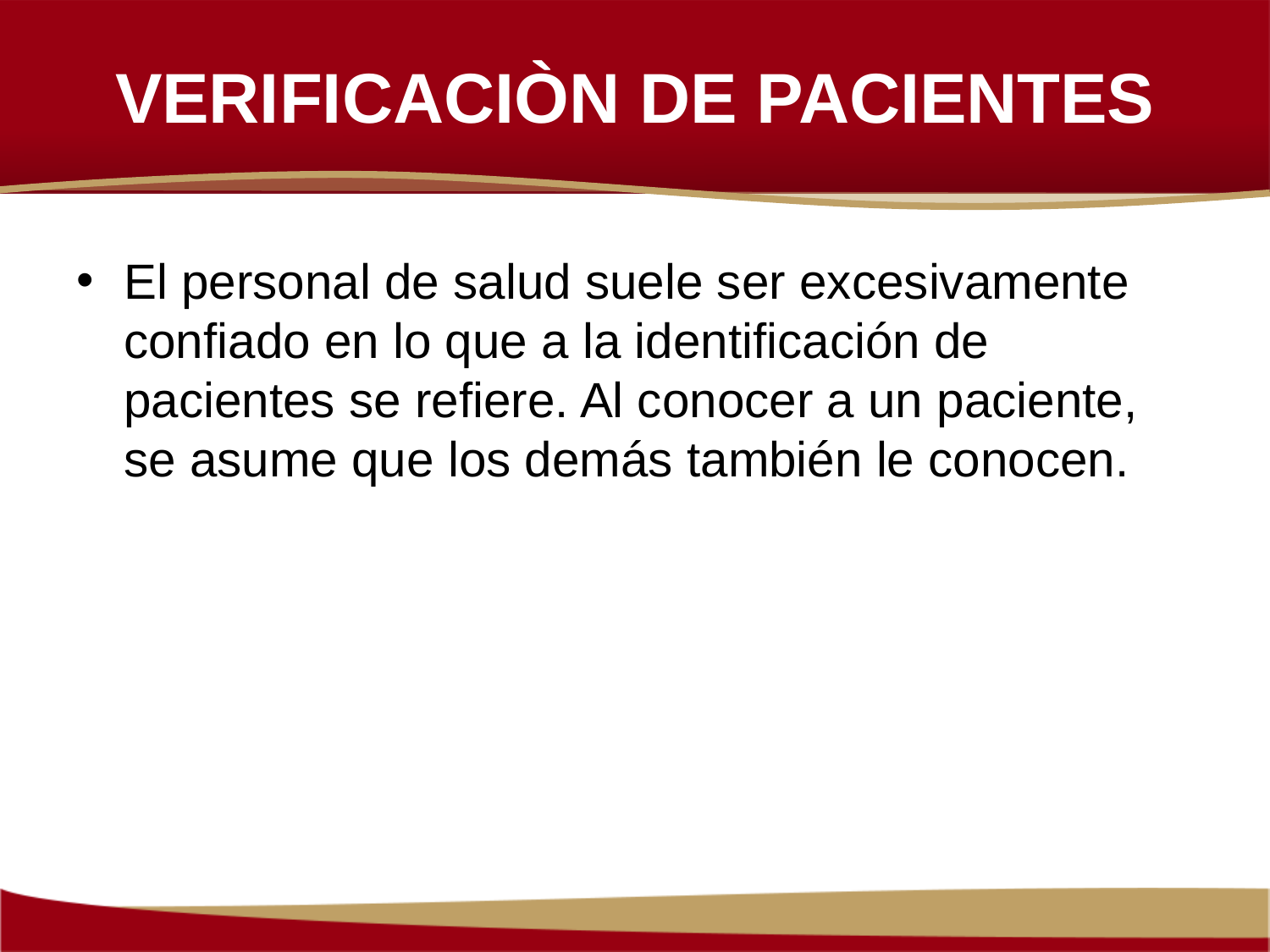

# VERIFICACIÒN DE PACIENTES
El personal de salud suele ser excesivamente confiado en lo que a la identificación de pacientes se refiere. Al conocer a un paciente, se asume que los demás también le conocen.